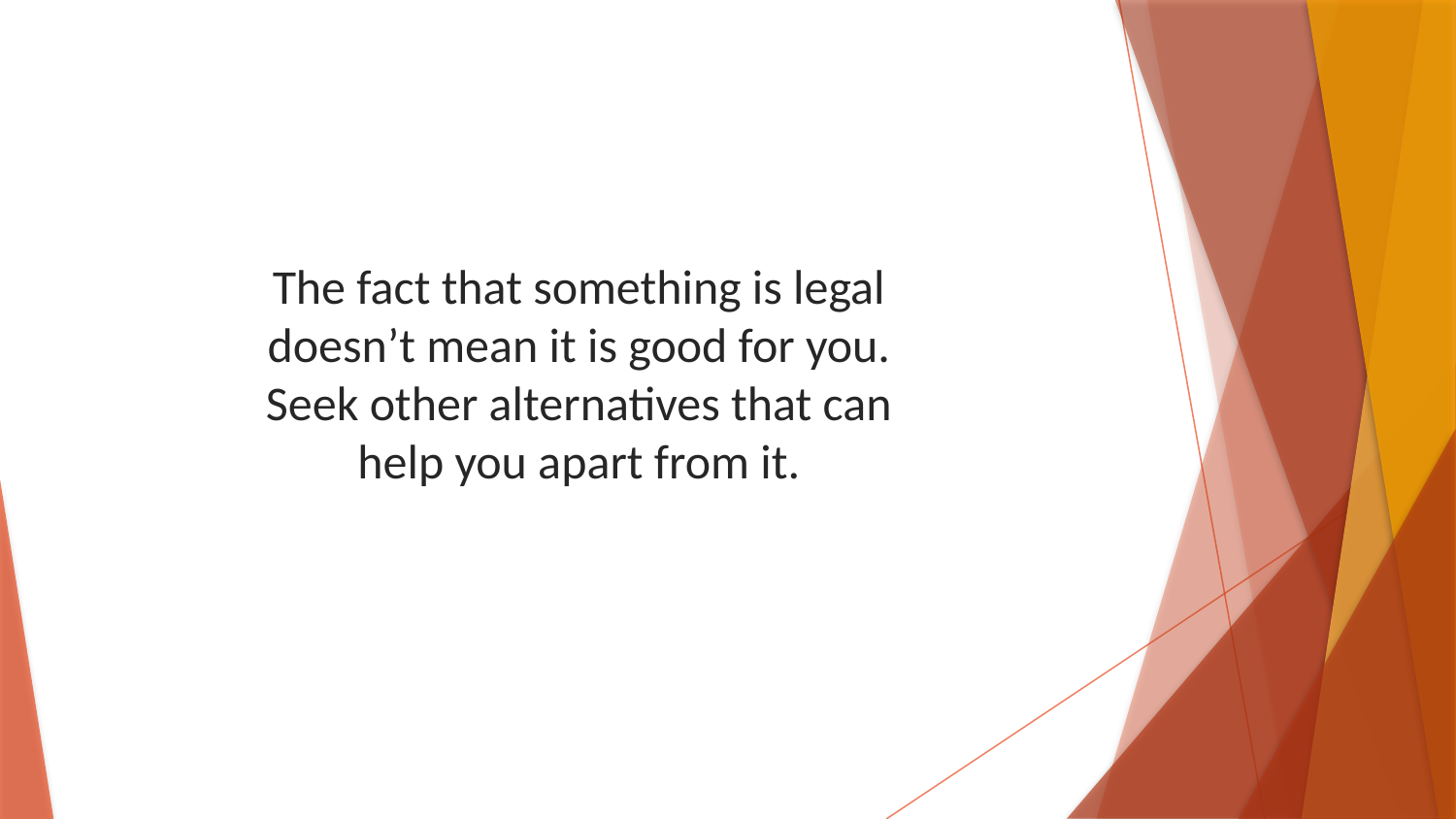

The fact that something is legal doesn’t mean it is good for you. Seek other alternatives that can help you apart from it.